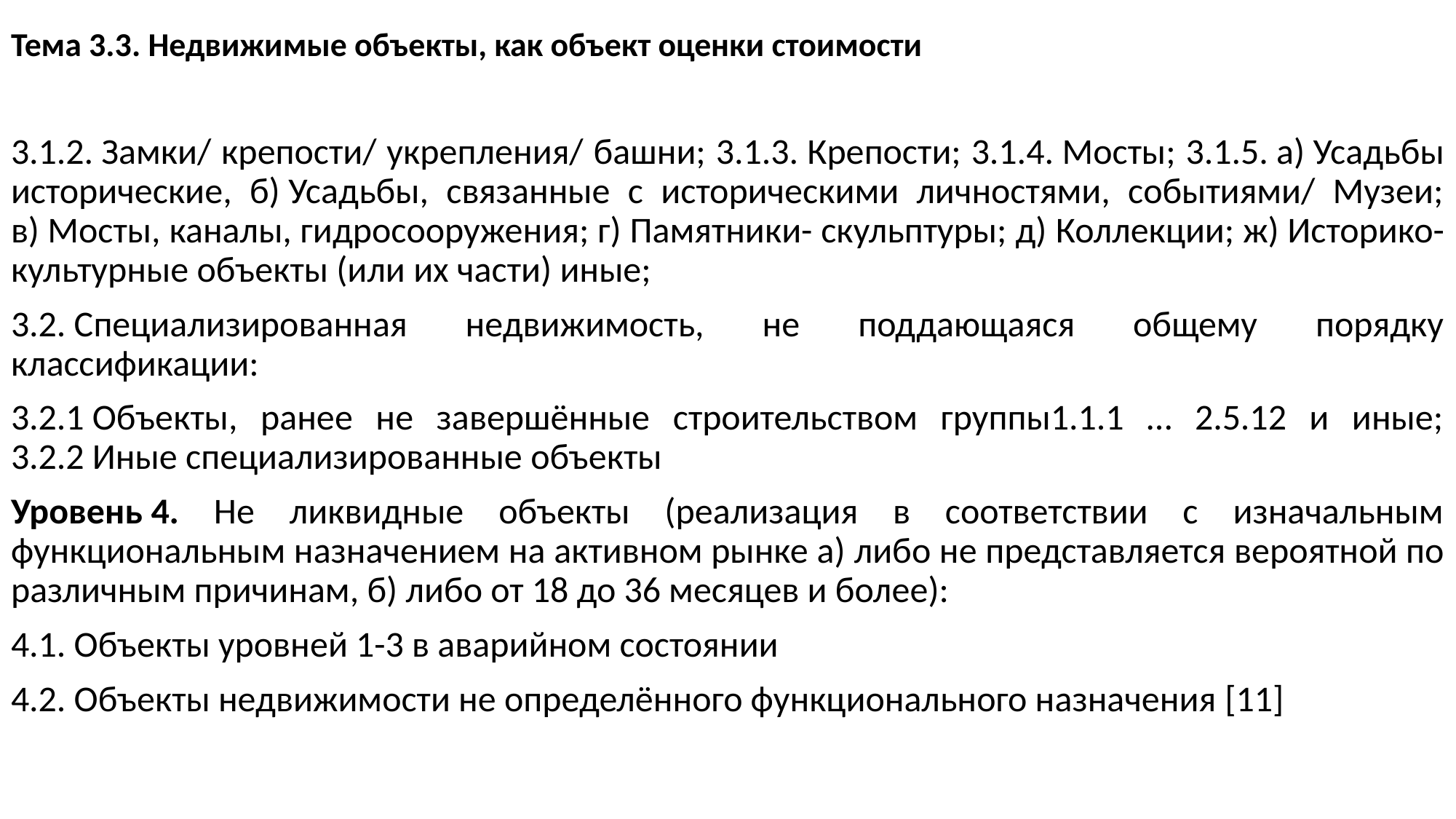

# Тема 3.3. Недвижимые объекты, как объект оценки стоимости

3.1.2. Замки/ крепости/ укрепления/ башни; 3.1.3. Крепости; 3.1.4. Мосты; 3.1.5. а) Усадьбы исторические, б) Усадьбы, связанные с историческими личностями, событиями/ Музеи; в) Мосты, каналы, гидросооружения; г) Памятники- скульптуры; д) Коллекции; ж) Историко-культурные объекты (или их части) иные;
3.2. Специализированная недвижимость, не поддающаяся общему порядку классификации:
3.2.1 Объекты, ранее не завершённые строительством группы1.1.1 … 2.5.12 и иные; 3.2.2 Иные специализированные объекты
Уровень 4. Не ликвидные объекты (реализация в соответствии с изначальным функциональным назначением на активном рынке а) либо не представляется вероятной по различным причинам, б) либо от 18 до 36 месяцев и более):
4.1. Объекты уровней 1-3 в аварийном состоянии
4.2. Объекты недвижимости не определённого функционального назначения [11]